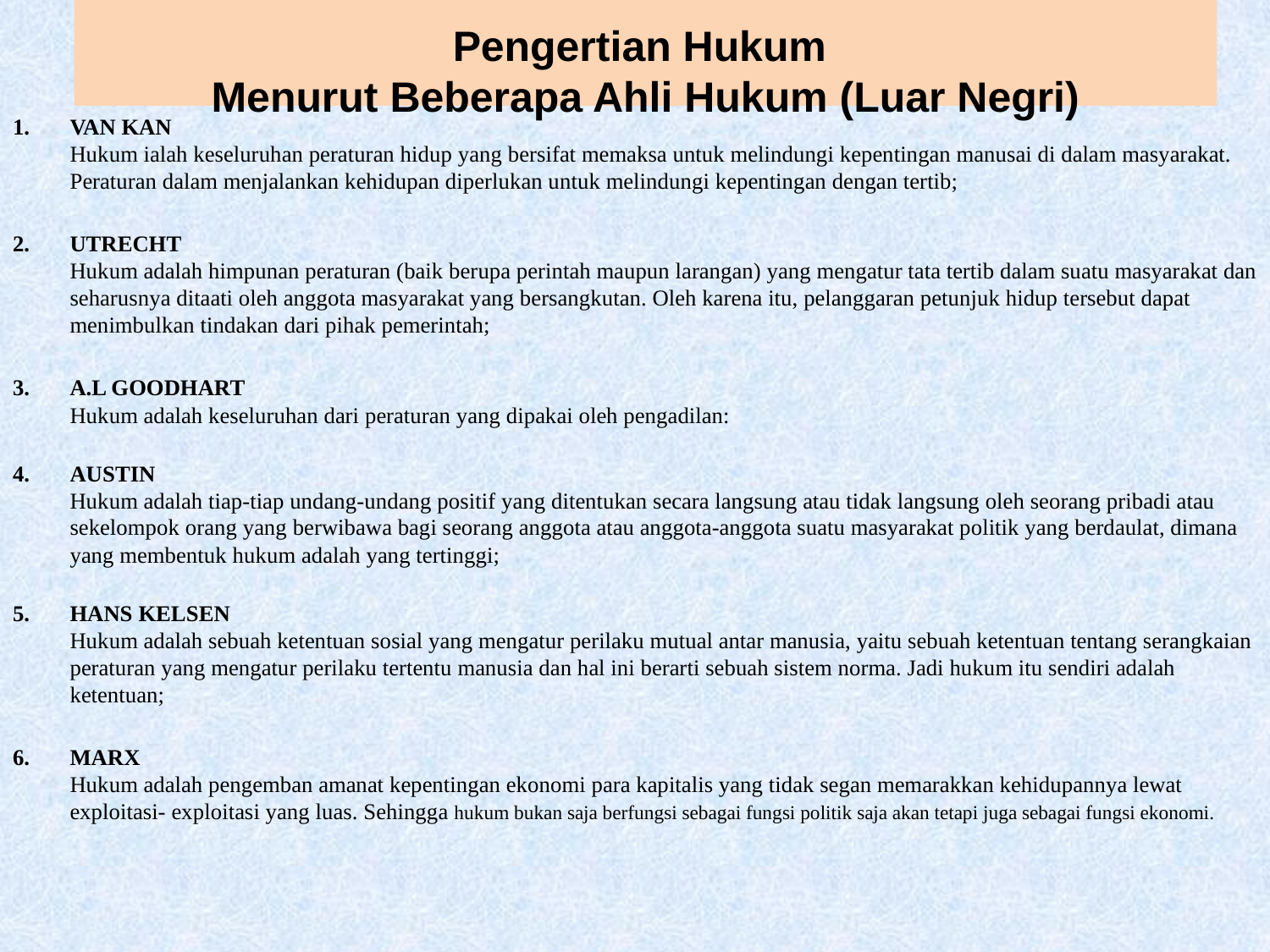

# Pengertian Hukum Menurut Beberapa Ahli Hukum (Luar Negri)
VAN KAN
Hukum ialah keseluruhan peraturan hidup yang bersifat memaksa untuk melindungi kepentingan manusai di dalam masyarakat. Peraturan dalam menjalankan kehidupan diperlukan untuk melindungi kepentingan dengan tertib;

UTRECHT
Hukum adalah himpunan peraturan (baik berupa perintah maupun larangan) yang mengatur tata tertib dalam suatu masyarakat dan seharusnya ditaati oleh anggota masyarakat yang bersangkutan. Oleh karena itu, pelanggaran petunjuk hidup tersebut dapat menimbulkan tindakan dari pihak pemerintah;

A.L GOODHART
Hukum adalah keseluruhan dari peraturan yang dipakai oleh pengadilan:
AUSTIN
Hukum adalah tiap-tiap undang-undang positif yang ditentukan secara langsung atau tidak langsung oleh seorang pribadi atau sekelompok orang yang berwibawa bagi seorang anggota atau anggota-anggota suatu masyarakat politik yang berdaulat, dimana yang membentuk hukum adalah yang tertinggi;
HANS KELSEN
Hukum adalah sebuah ketentuan sosial yang mengatur perilaku mutual antar manusia, yaitu sebuah ketentuan tentang serangkaian peraturan yang mengatur perilaku tertentu manusia dan hal ini berarti sebuah sistem norma. Jadi hukum itu sendiri adalah ketentuan;

MARX
Hukum adalah pengemban amanat kepentingan ekonomi para kapitalis yang tidak segan memarakkan kehidupannya lewat exploitasi- exploitasi yang luas. Sehingga hukum bukan saja berfungsi sebagai fungsi politik saja akan tetapi juga sebagai fungsi ekonomi.